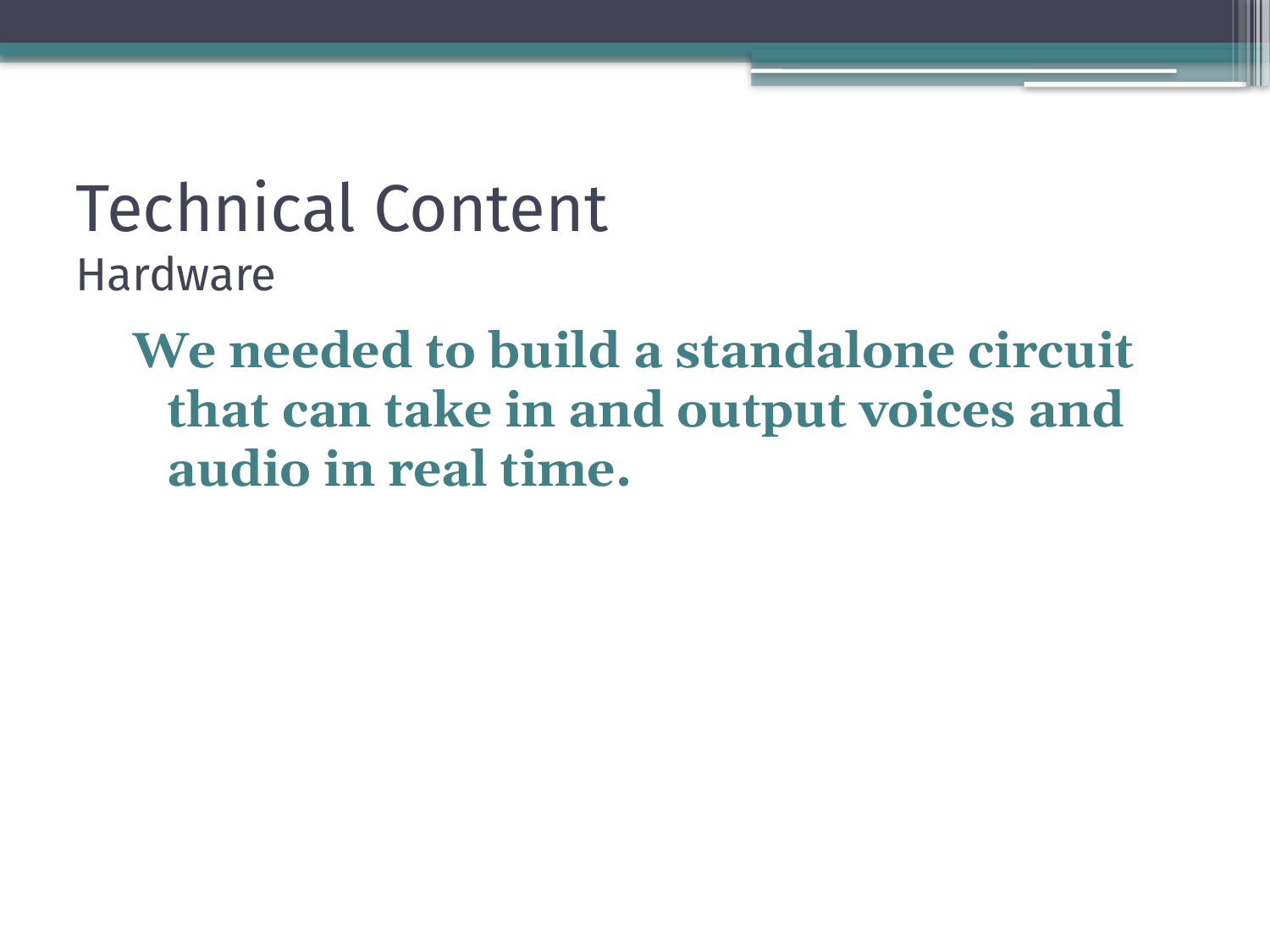

# Technical Content Hardware
We needed to build a standalone circuit that can take in and output voices and audio in real time.